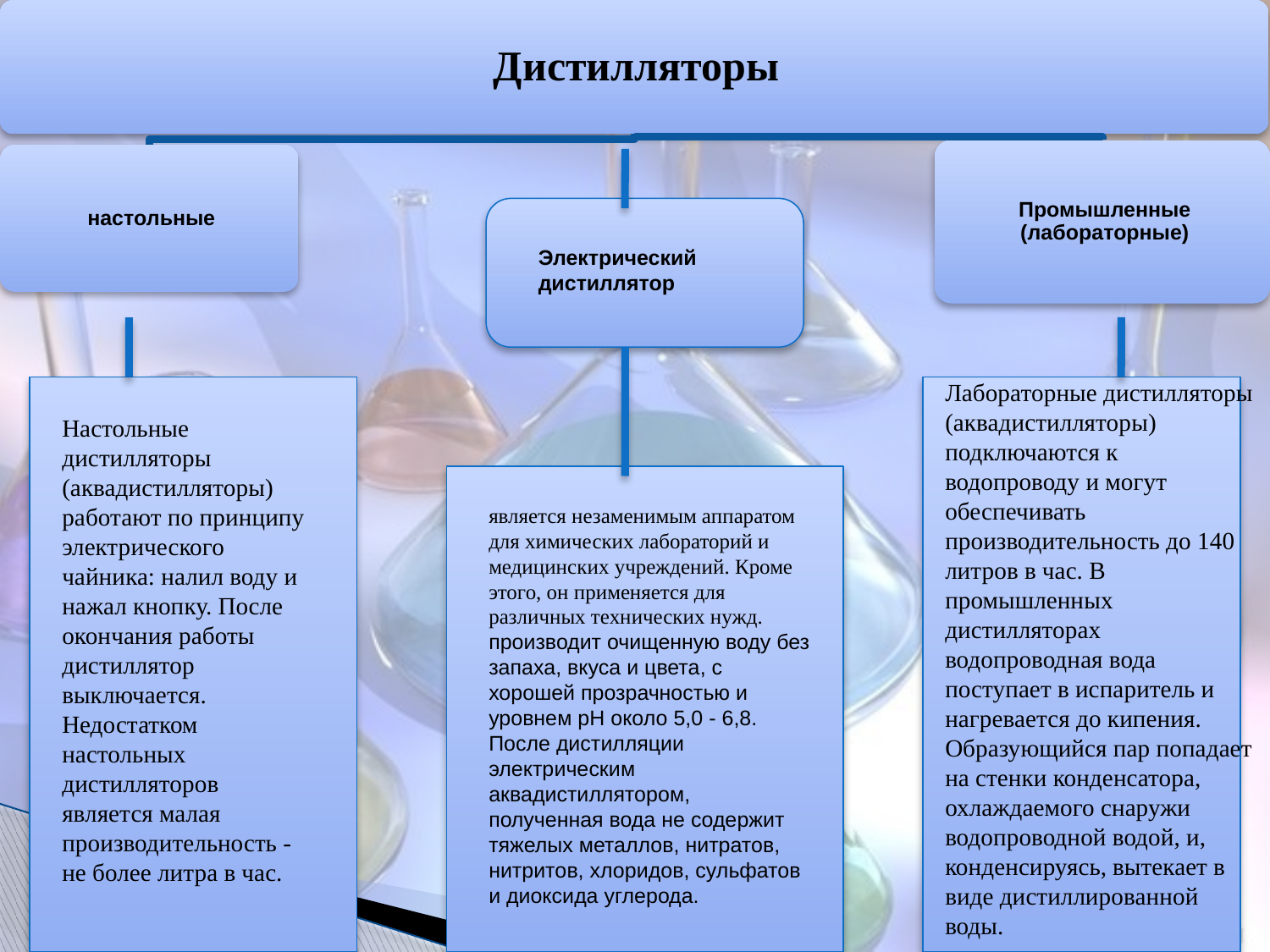

Дистилляторы
настольные
Промышленные (лабораторные)

Электрический дистиллятор
Лабораторные дистилляторы (аквадистилляторы) подключаются к водопроводу и могут обеспечивать производительность до 140 литров в час. В промышленных дистилляторах водопроводная вода поступает в испаритель и нагревается до кипения. Образующийся пар попадает на стенки конденсатора, охлаждаемого снаружи водопроводной водой, и, конденсируясь, вытекает в виде дистиллированной воды.

Настольные дистилляторы (аквадистилляторы) работают по принципу электрического чайника: налил воду и нажал кнопку. После окончания работы дистиллятор выключается.  Недостатком настольных дистилляторов является малая производительность - не более литра в час.

является незаменимым аппаратом для химических лабораторий и медицинских учреждений. Кроме этого, он применяется для различных технических нужд. производит очищенную воду без запаха, вкуса и цвета, с хорошей прозрачностью и уровнем рН около 5,0 - 6,8. После дистилляции электрическим аквадистиллятором, полученная вода не содержит тяжелых металлов, нитратов, нитритов, хлоридов, сульфатов и диоксида углерода.